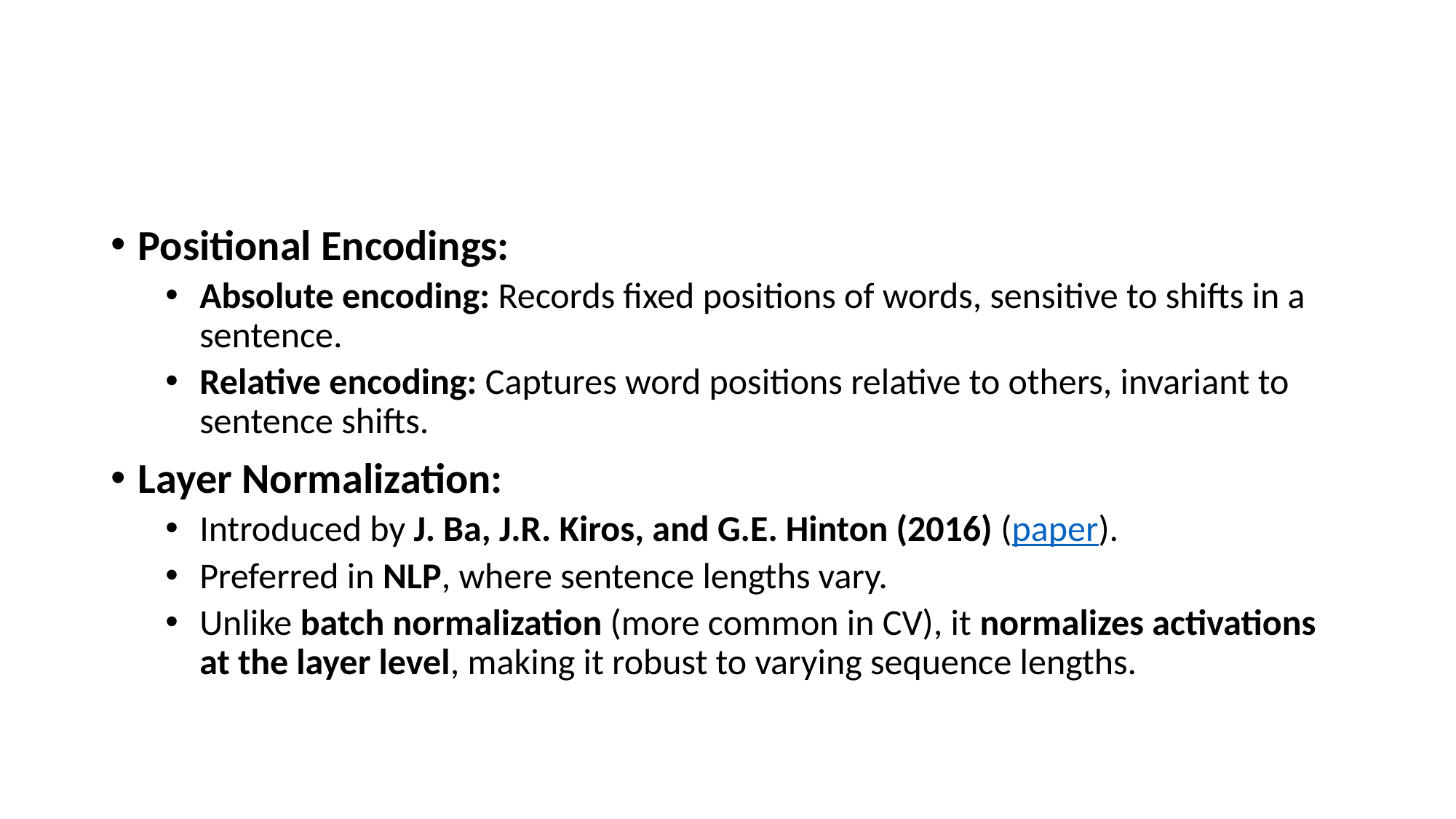

#
Positional Encodings:
Absolute encoding: Records fixed positions of words, sensitive to shifts in a sentence.
Relative encoding: Captures word positions relative to others, invariant to sentence shifts.
Layer Normalization:
Introduced by J. Ba, J.R. Kiros, and G.E. Hinton (2016) (paper).
Preferred in NLP, where sentence lengths vary.
Unlike batch normalization (more common in CV), it normalizes activations at the layer level, making it robust to varying sequence lengths.